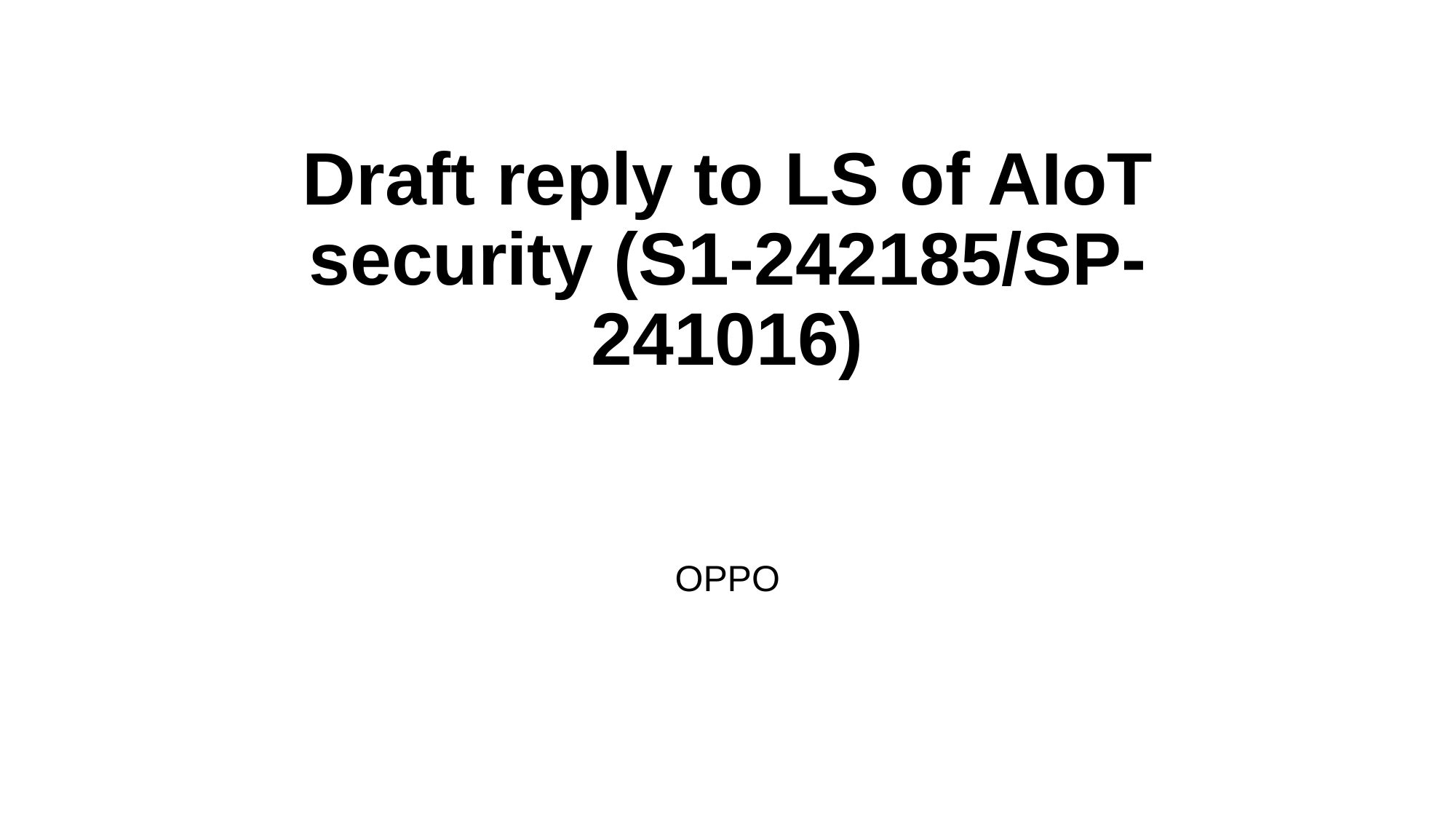

# Draft reply to LS of AIoT security (S1-242185/SP-241016)
OPPO